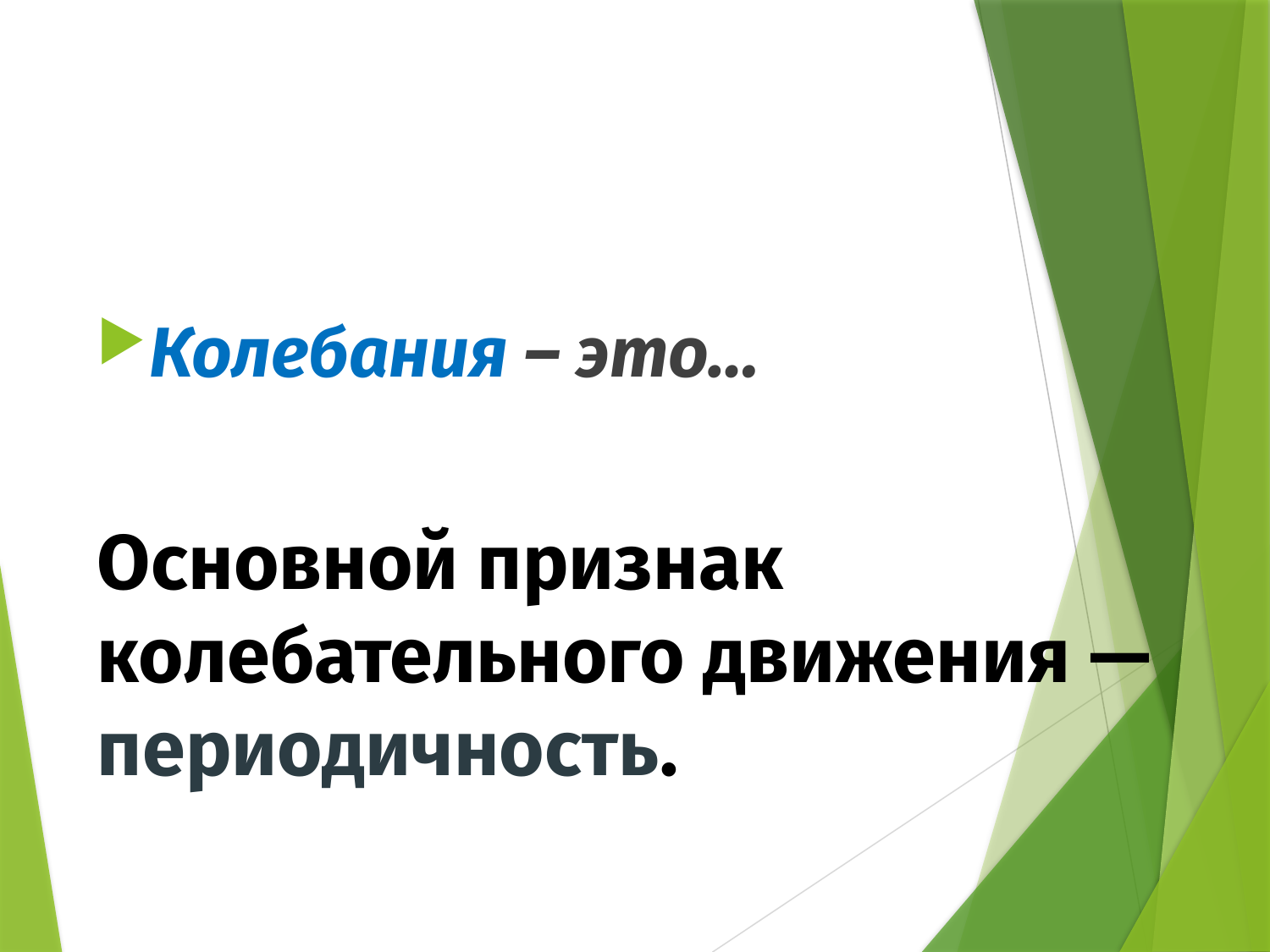

#
Колебания – это…
Основной признак колебательного движения — периодичность.